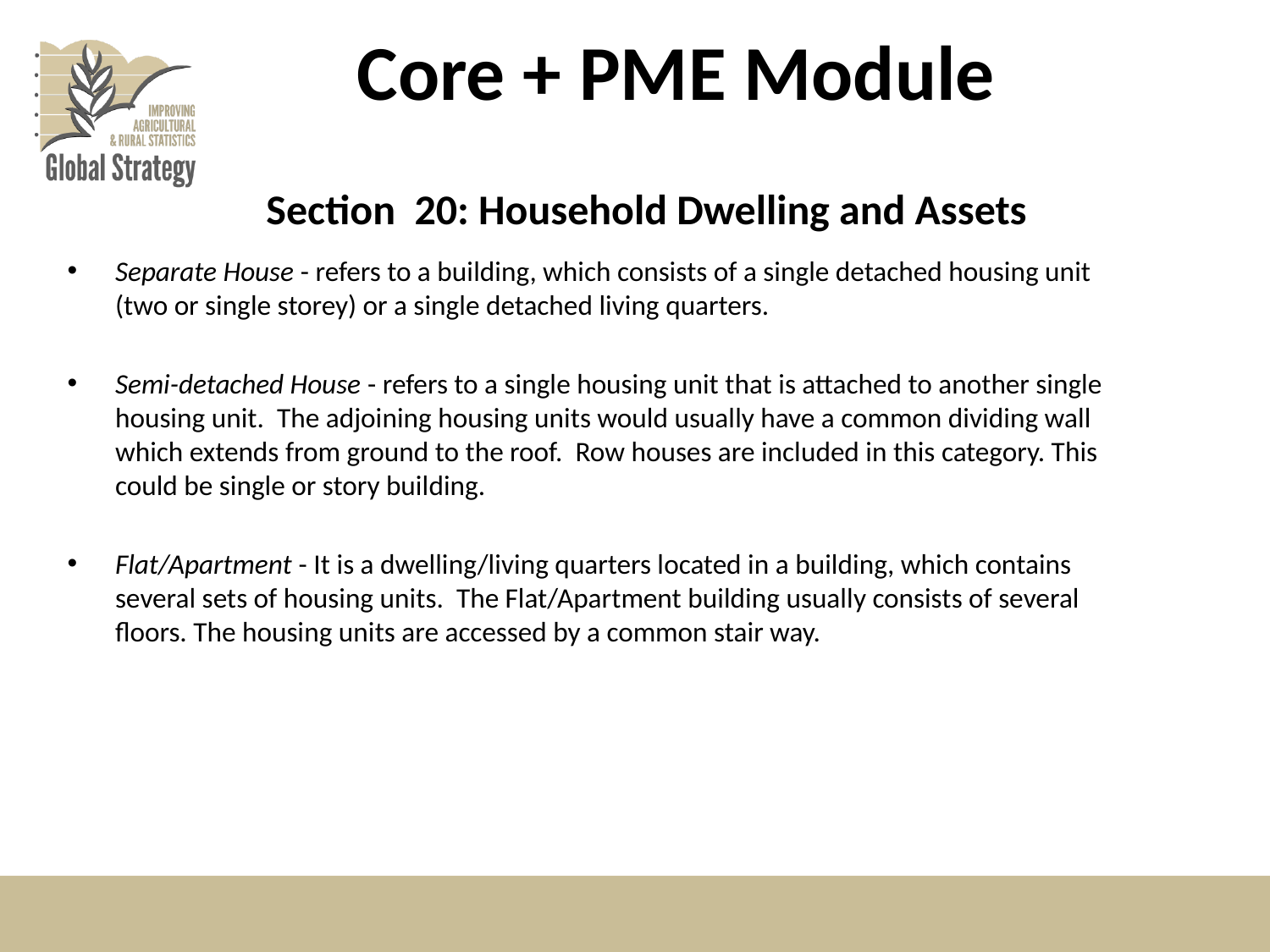

# Core + PME Module
Section  20: Household Dwelling and Assets

Separate House - refers to a building, which consists of a single detached housing unit (two or single storey) or a single detached living quarters.

Semi-detached House - refers to a single housing unit that is attached to another single housing unit.  The adjoining housing units would usually have a common dividing wall which extends from ground to the roof.  Row houses are included in this category. This could be single or story building.

Flat/Apartment - It is a dwelling/living quarters located in a building, which contains several sets of housing units.  The Flat/Apartment building usually consists of several floors. The housing units are accessed by a common stair way.